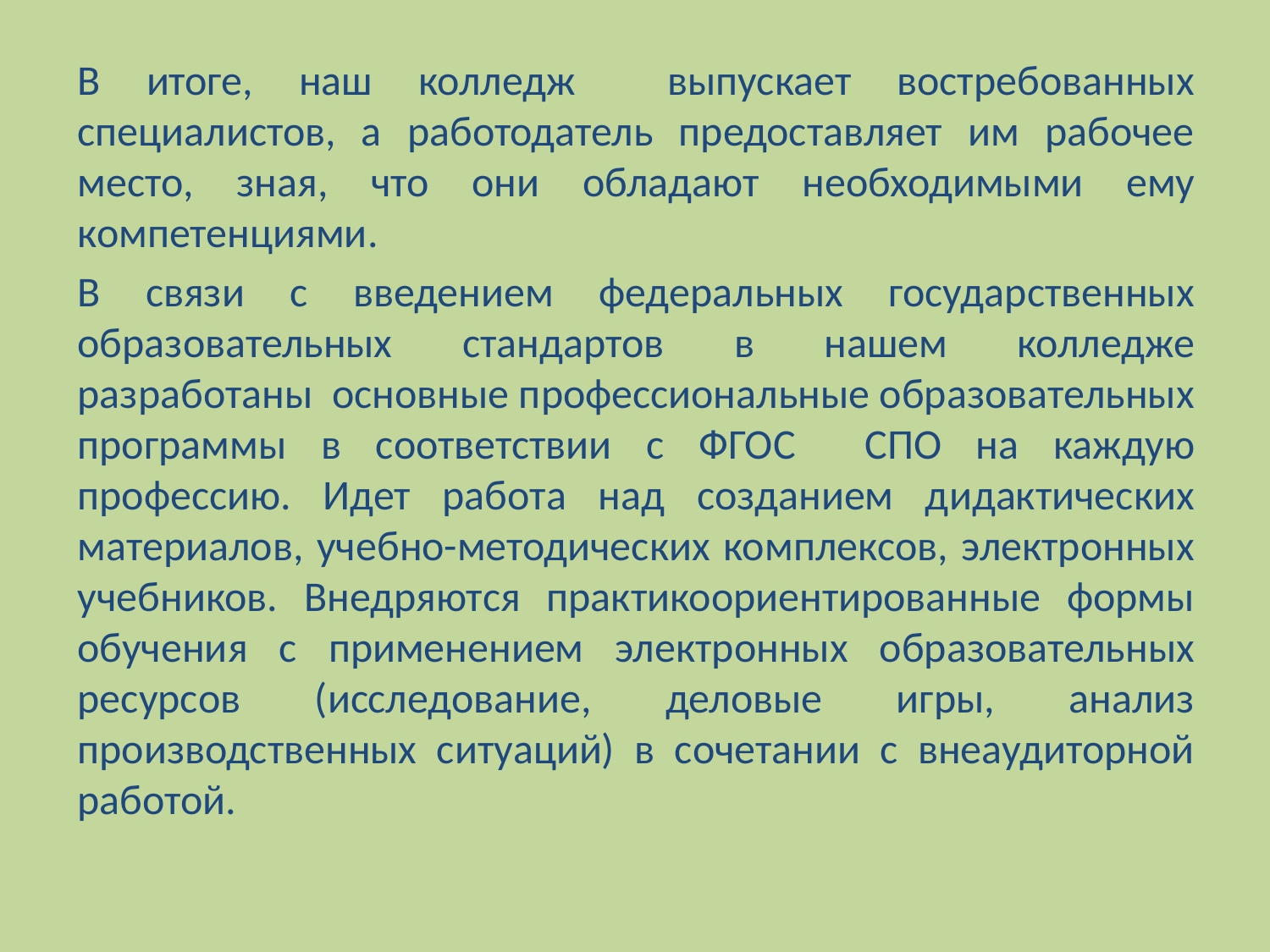

В итоге, наш колледж  выпускает востребованных специалистов, а работодатель предоставляет им рабочее место, зная, что они обладают необходимыми ему компетенциями.
В связи с введением федеральных государственных образовательных стандартов в нашем колледже разработаны  основные профессиональные образовательных программы в соответствии с ФГОС  СПО на каждую профессию. Идет работа над созданием дидактических материалов, учебно-методических комплексов, электронных учебников. Внедряются практикоориентированные формы обучения с применением электронных образовательных ресурсов (исследование, деловые игры, анализ производственных ситуаций) в сочетании с внеаудиторной работой.